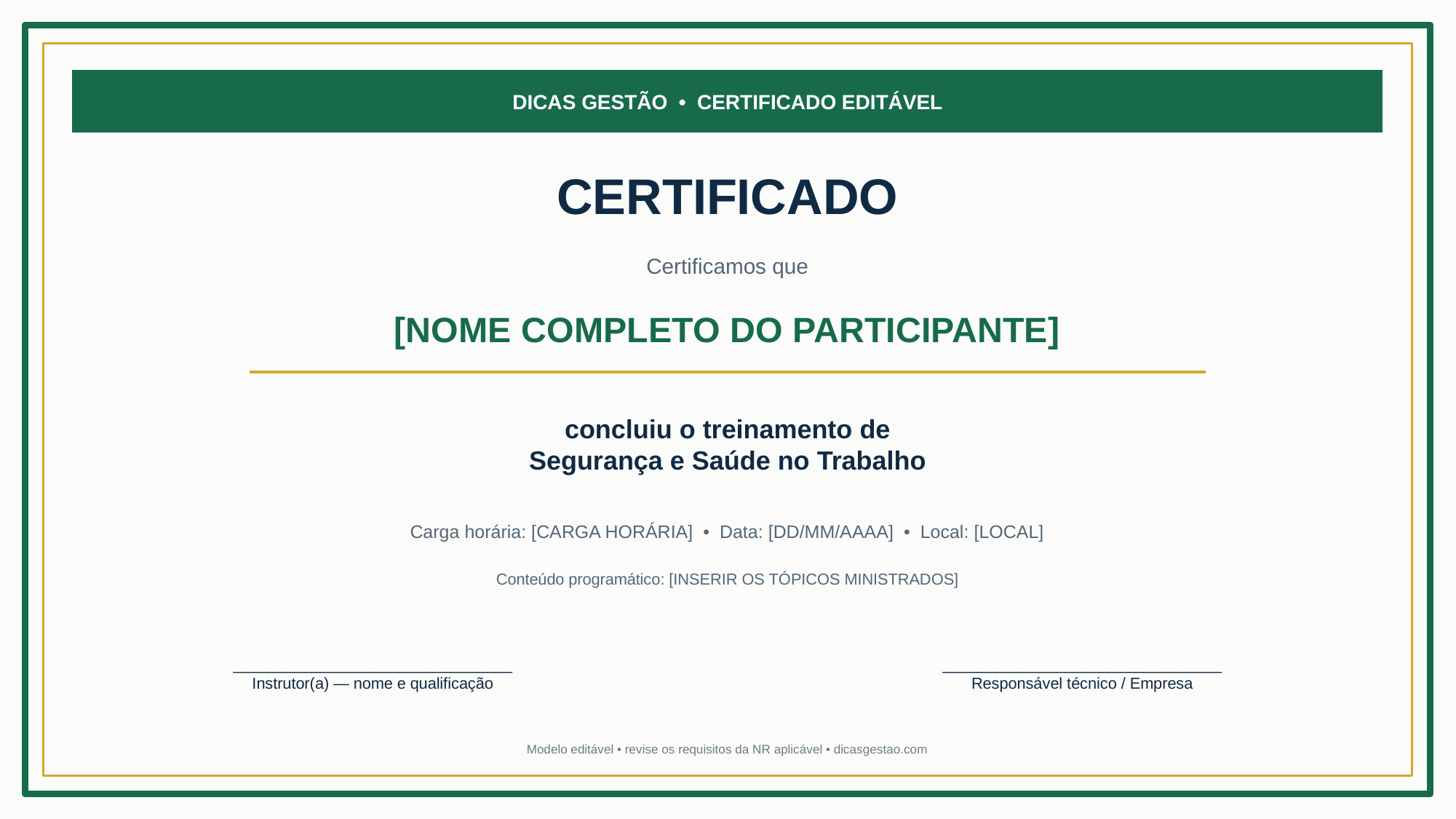

DICAS GESTÃO  •  CERTIFICADO EDITÁVEL
CERTIFICADO
Certificamos que
[NOME COMPLETO DO PARTICIPANTE]

concluiu o treinamento de
Segurança e Saúde no Trabalho
Carga horária: [CARGA HORÁRIA]  •  Data: [DD/MM/AAAA]  •  Local: [LOCAL]
Conteúdo programático: [INSERIR OS TÓPICOS MINISTRADOS]
________________________________
Instrutor(a) — nome e qualificação
________________________________
Responsável técnico / Empresa
Modelo editável • revise os requisitos da NR aplicável • dicasgestao.com